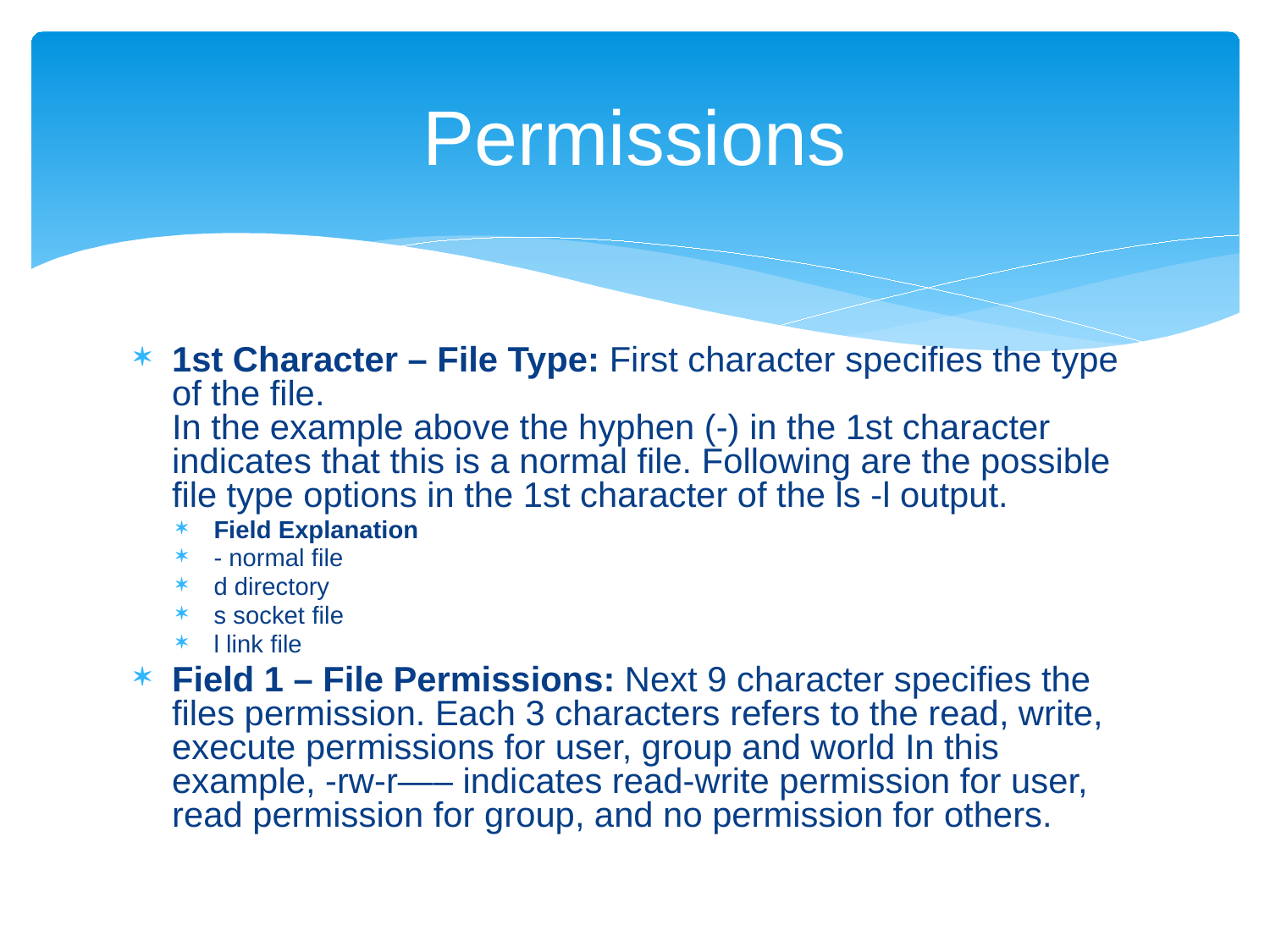

# Permissions
1st Character – File Type: First character specifies the type of the file.
In the example above the hyphen (-) in the 1st character indicates that this is a normal file. Following are the possible file type options in the 1st character of the ls -l output.
Field Explanation
- normal file
d directory
s socket file
l link file
Field 1 – File Permissions: Next 9 character specifies the files permission. Each 3 characters refers to the read, write, execute permissions for user, group and world In this example, -rw-r—– indicates read-write permission for user, read permission for group, and no permission for others.